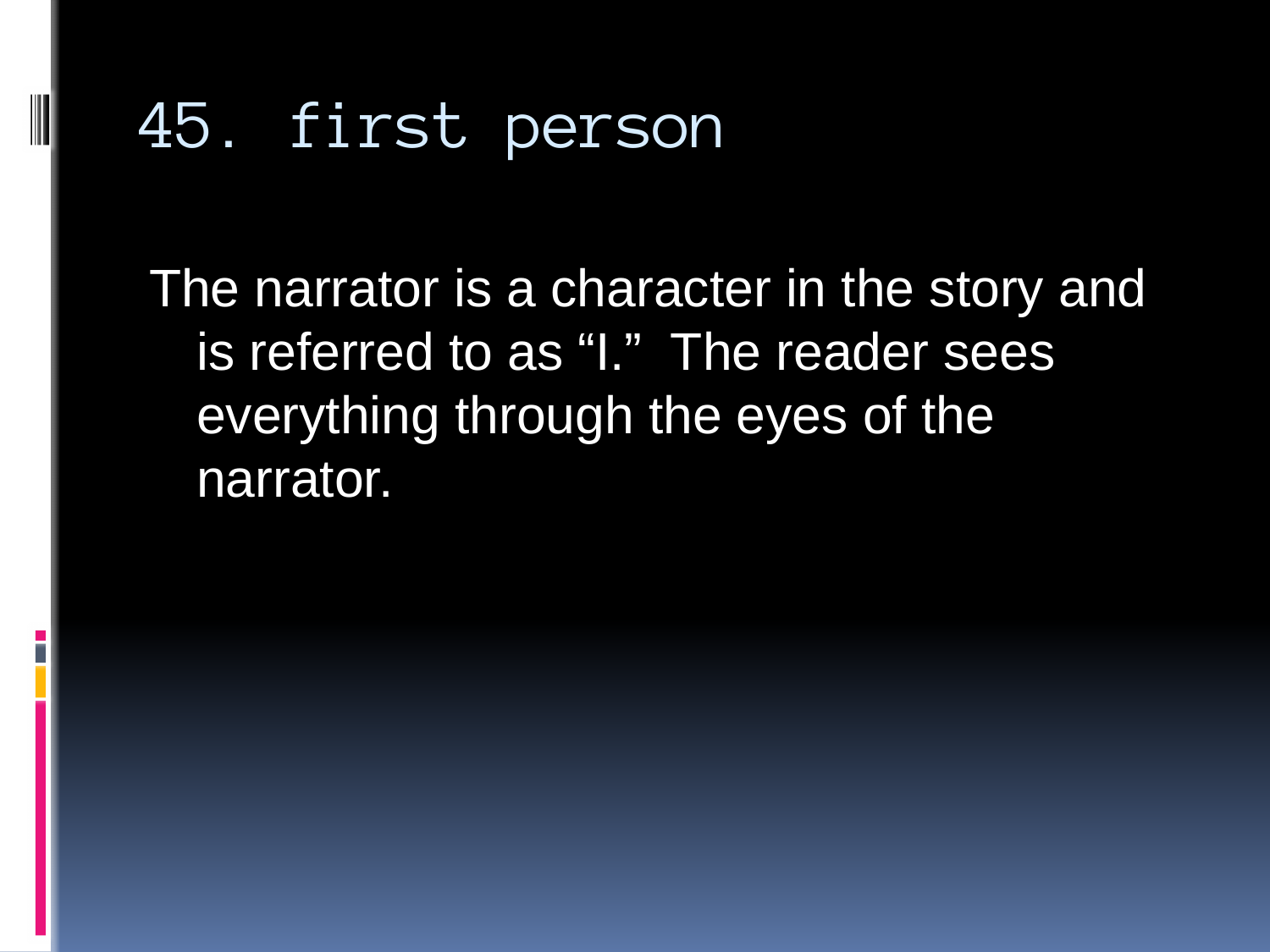

# 45. first person
The narrator is a character in the story and is referred to as “I.”  The reader sees everything through the eyes of the narrator.